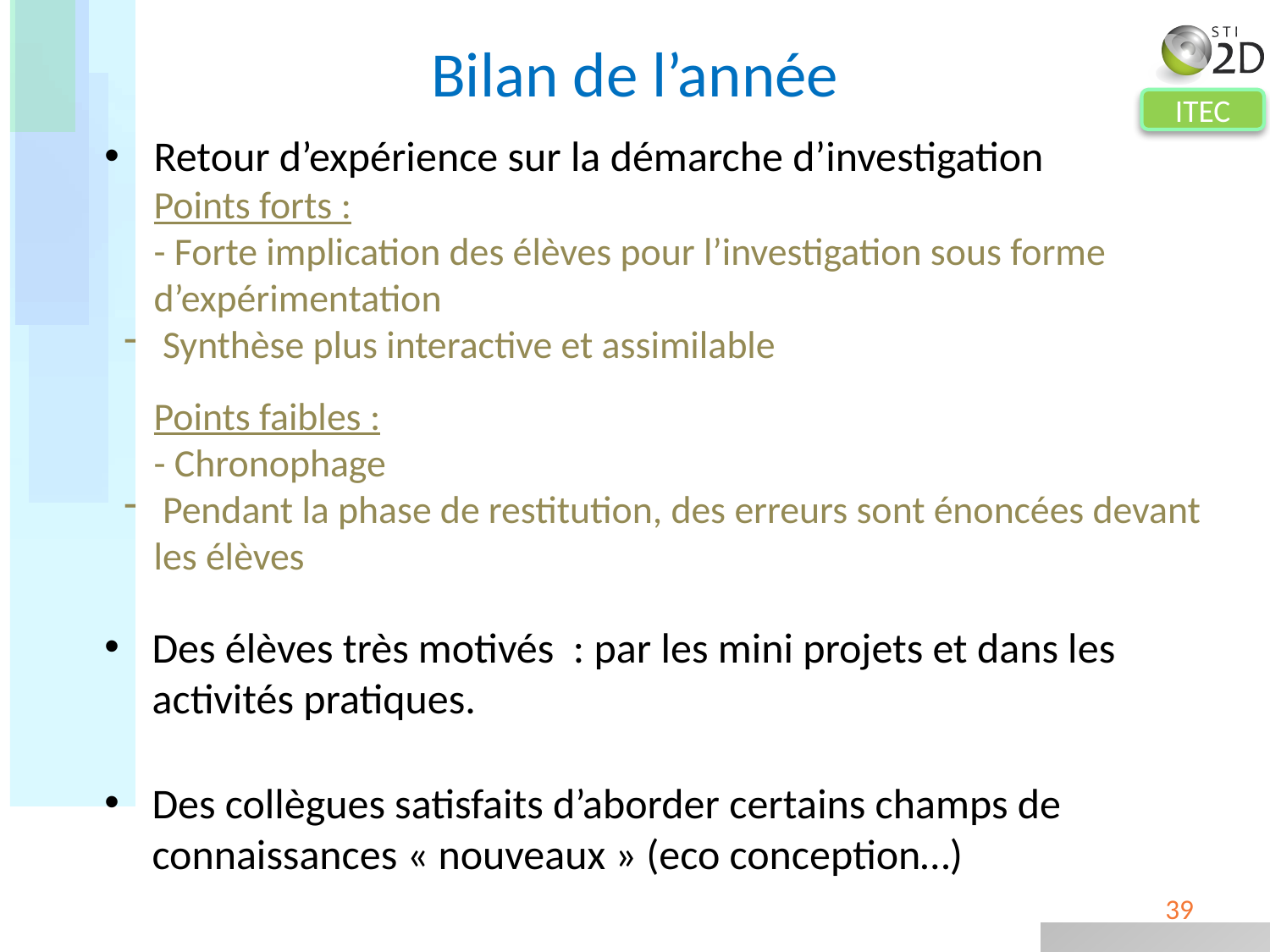

# Bilan de l’année
Retour d’expérience sur la démarche d’investigation
Points forts :
- Forte implication des élèves pour l’investigation sous forme d’expérimentation
 Synthèse plus interactive et assimilable

Points faibles :
- Chronophage
 Pendant la phase de restitution, des erreurs sont énoncées devant les élèves

Des élèves très motivés  : par les mini projets et dans les activités pratiques.
Des collègues satisfaits d’aborder certains champs de connaissances « nouveaux » (eco conception…)
39